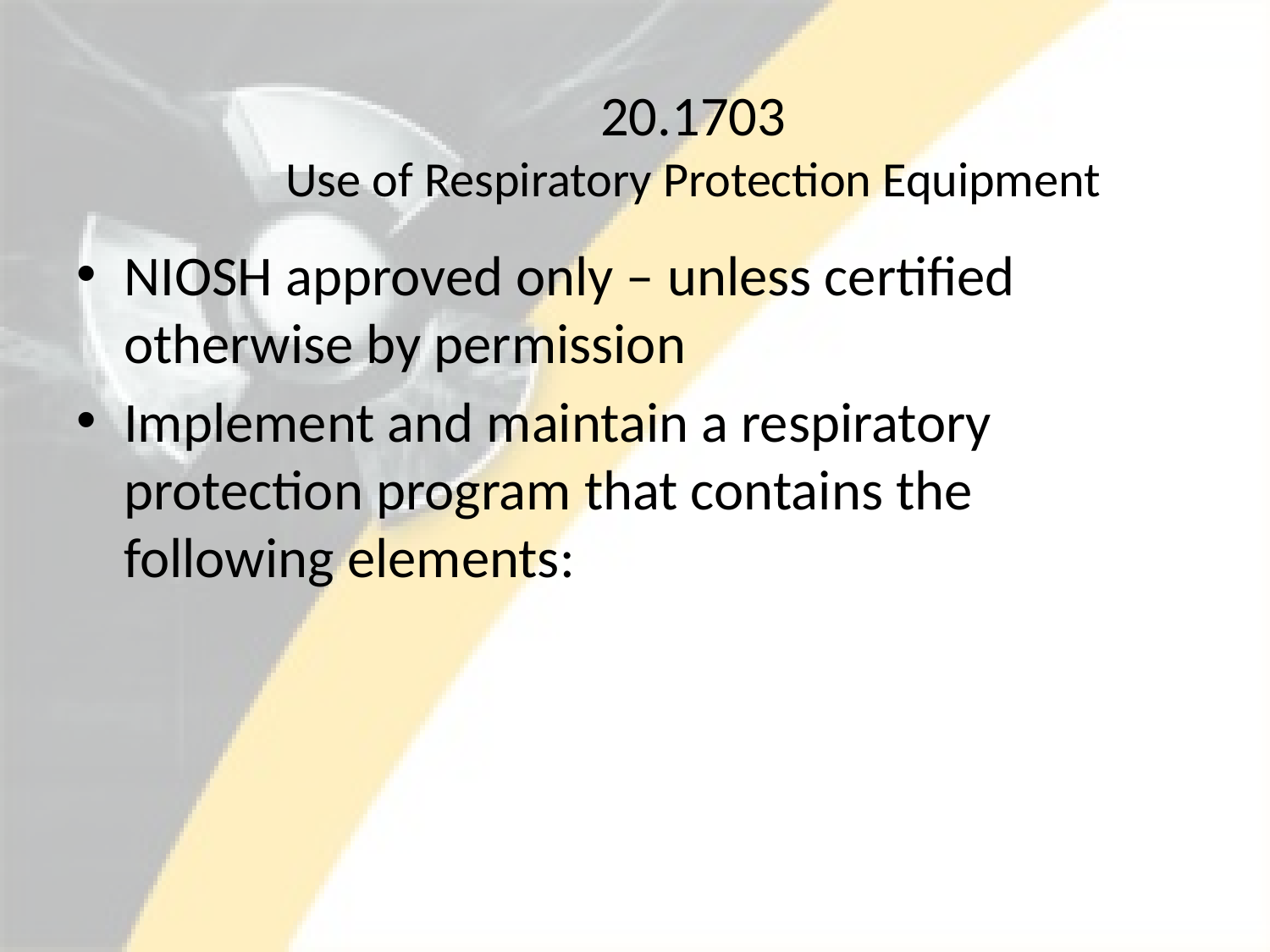

# 20.1703 Use of Respiratory Protection Equipment
NIOSH approved only – unless certified otherwise by permission
Implement and maintain a respiratory protection program that contains the following elements: